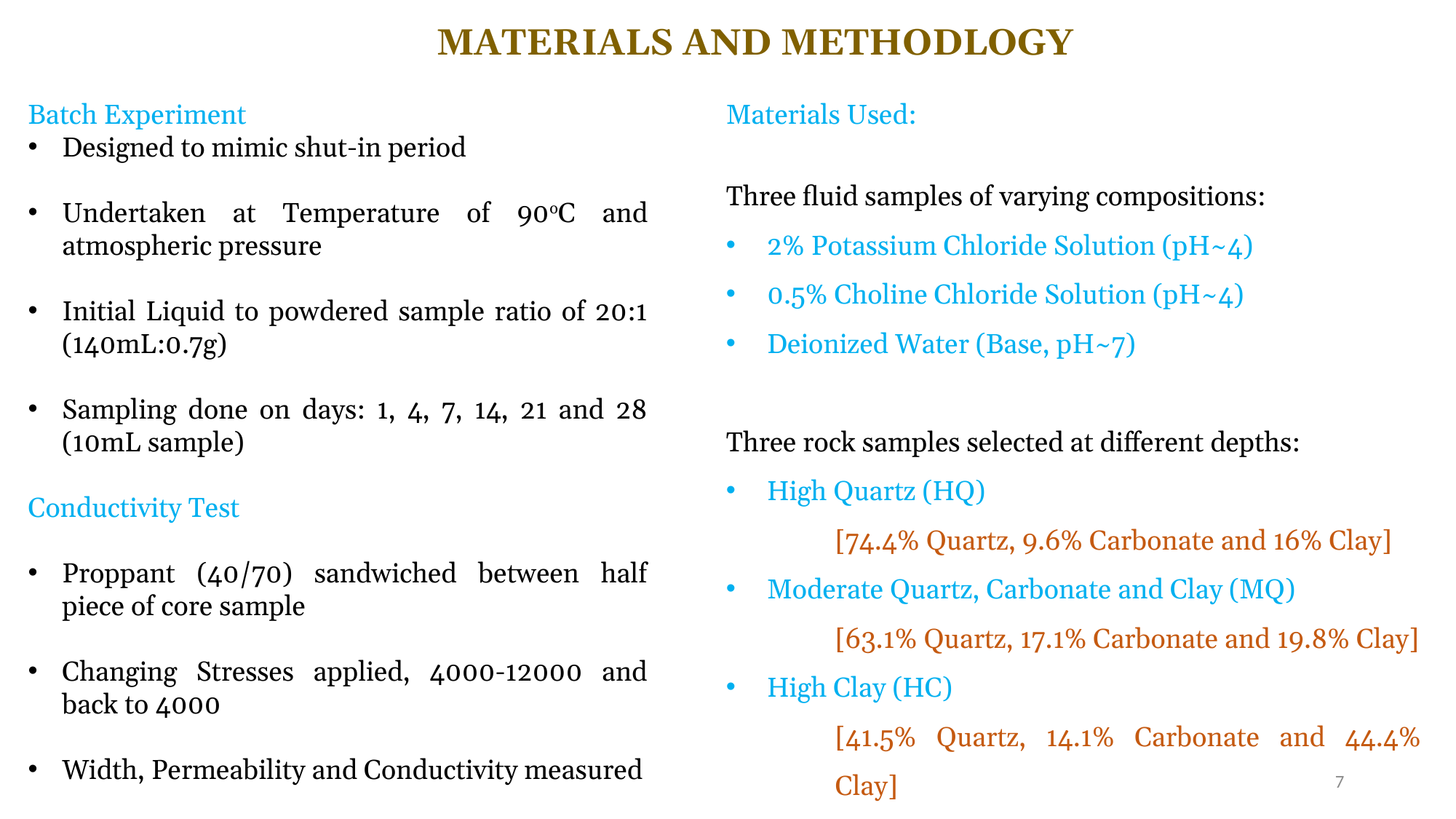

MATERIALS AND METHODLOGY
Materials Used:

Three fluid samples of varying compositions:
2% Potassium Chloride Solution (pH~4)
0.5% Choline Chloride Solution (pH~4)
Deionized Water (Base, pH~7)

Three rock samples selected at different depths:
High Quartz (HQ)
[74.4% Quartz, 9.6% Carbonate and 16% Clay]
Moderate Quartz, Carbonate and Clay (MQ)
[63.1% Quartz, 17.1% Carbonate and 19.8% Clay]
High Clay (HC)
[41.5% Quartz, 14.1% Carbonate and 44.4% Clay]

Batch Experiment
Designed to mimic shut-in period

Undertaken at Temperature of 90oC and atmospheric pressure

Initial Liquid to powdered sample ratio of 20:1 (140mL:0.7g)

Sampling done on days: 1, 4, 7, 14, 21 and 28 (10mL sample)

Conductivity Test

Proppant (40/70) sandwiched between half piece of core sample

Changing Stresses applied, 4000-12000 and back to 4000

Width, Permeability and Conductivity measured

7